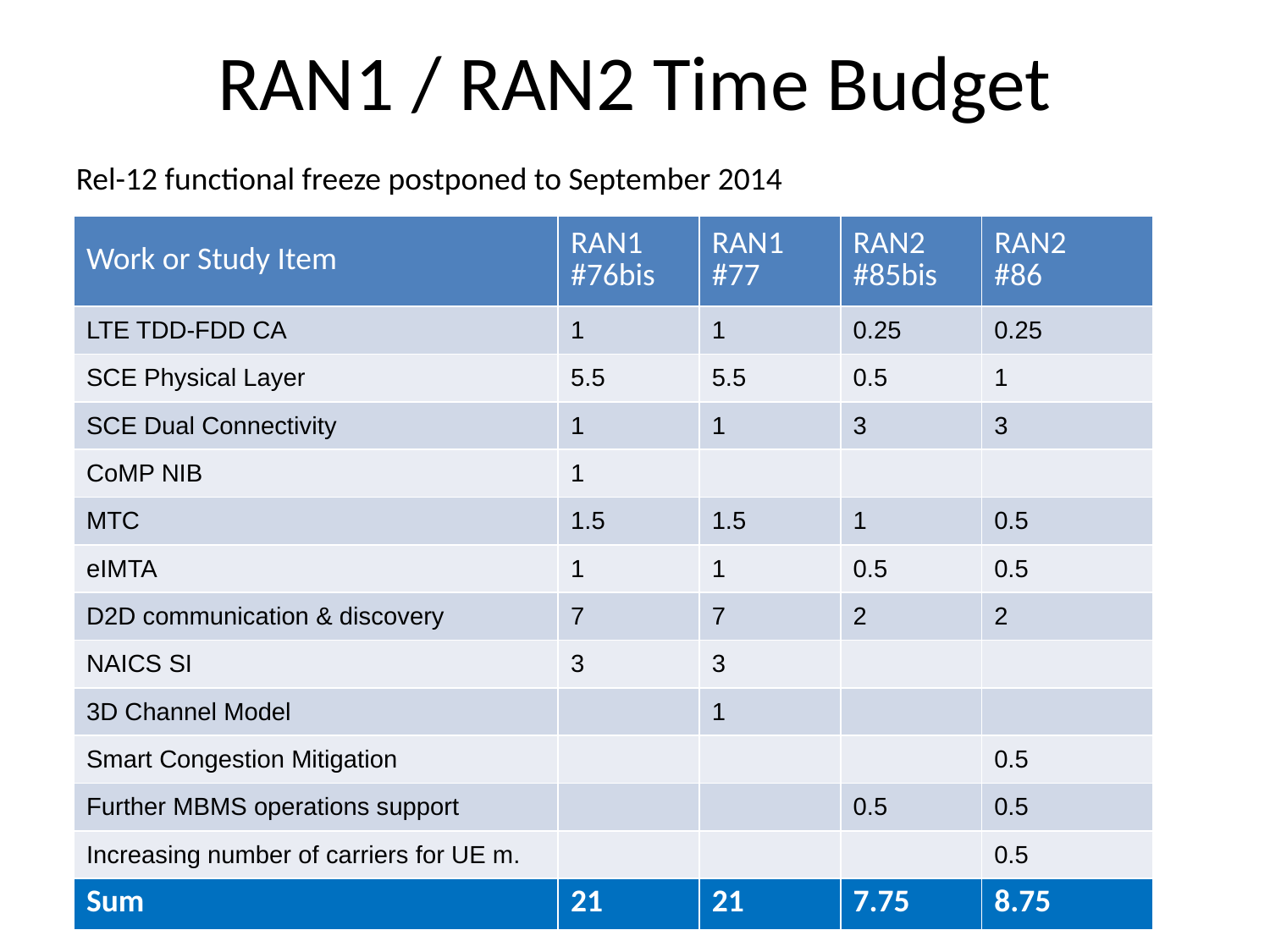

# RAN1 / RAN2 Time Budget
Rel-12 functional freeze postponed to September 2014
| Work or Study Item | RAN1 #76bis | RAN1 #77 | RAN2 #85bis | RAN2 #86 |
| --- | --- | --- | --- | --- |
| LTE TDD-FDD CA | 1 | 1 | 0.25 | 0.25 |
| SCE Physical Layer | 5.5 | 5.5 | 0.5 | 1 |
| SCE Dual Connectivity | 1 | 1 | 3 | 3 |
| CoMP NIB | 1 |  |  |  |
| MTC | 1.5 | 1.5 | 1 | 0.5 |
| eIMTA | 1 | 1 | 0.5 | 0.5 |
| D2D communication & discovery | 7 | 7 | 2 | 2 |
| NAICS SI | 3 | 3 |  |  |
| 3D Channel Model |  | 1 |  |  |
| Smart Congestion Mitigation |  |  |  | 0.5 |
| Further MBMS operations support |  |  | 0.5 | 0.5 |
| Increasing number of carriers for UE m. |  |  |  | 0.5 |
| Sum | 21 | 21 | 7.75 | 8.75 |